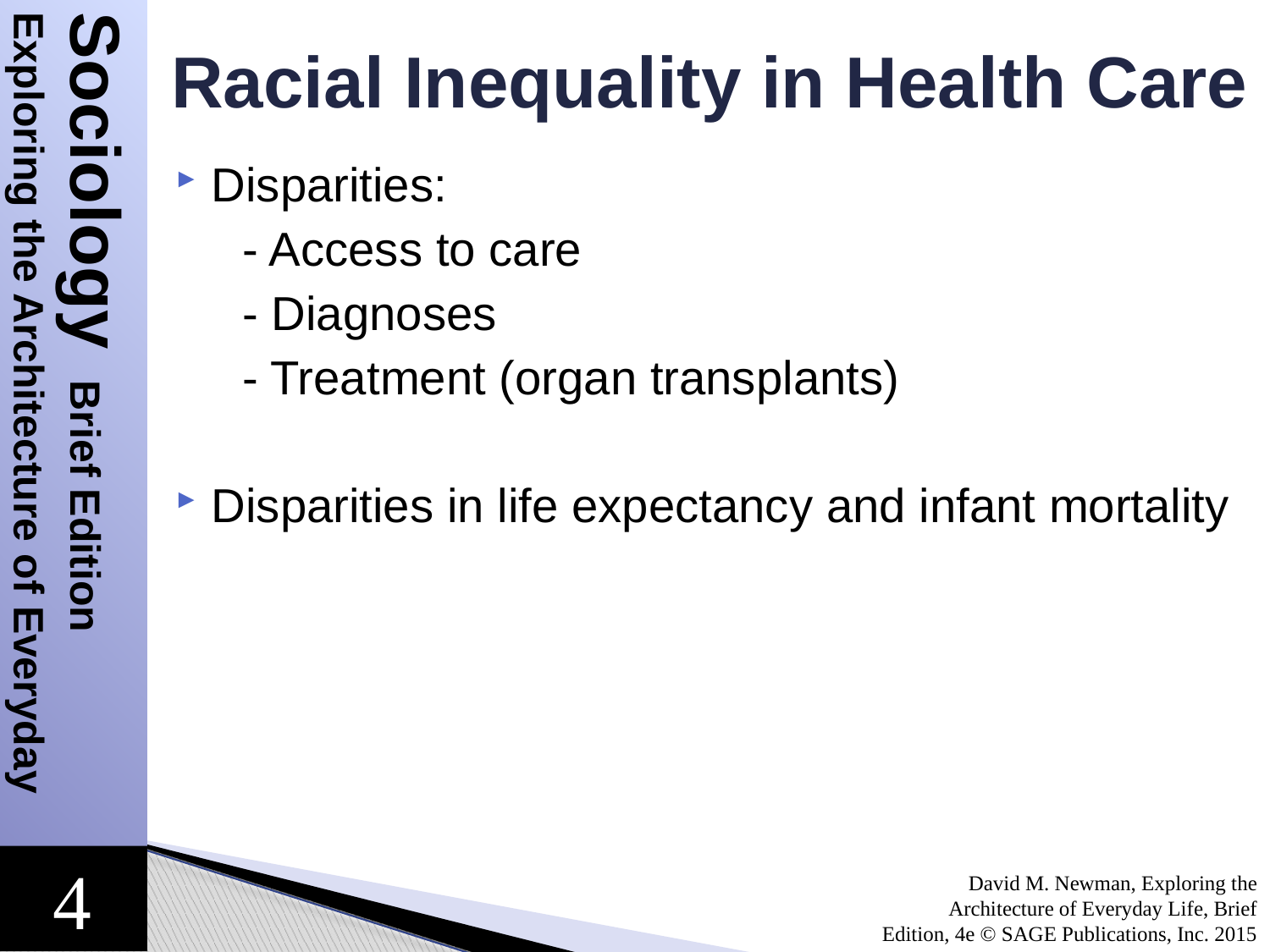

# Racial Inequality in Health Care
Disparities:
     - Access to care
     - Diagnoses
     - Treatment (organ transplants)

Disparities in life expectancy and infant mortality
David M. Newman, Exploring the Architecture of Everyday Life, Brief Edition, 4e © SAGE Publications, Inc. 2015